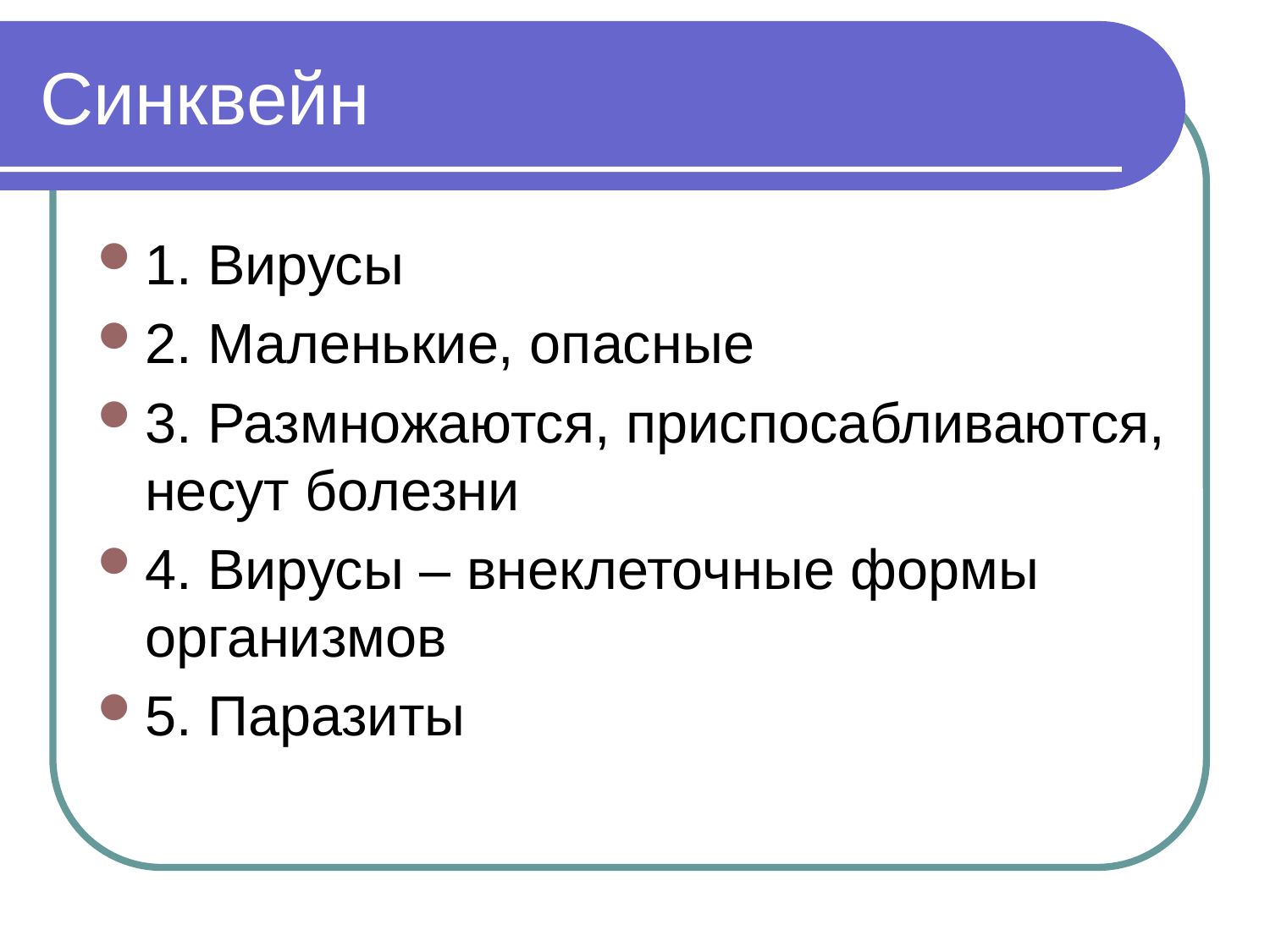

# Синквейн
1. Вирусы
2. Маленькие, опасные
3. Размножаются, приспосабливаются, несут болезни
4. Вирусы – внеклеточные формы организмов
5. Паразиты